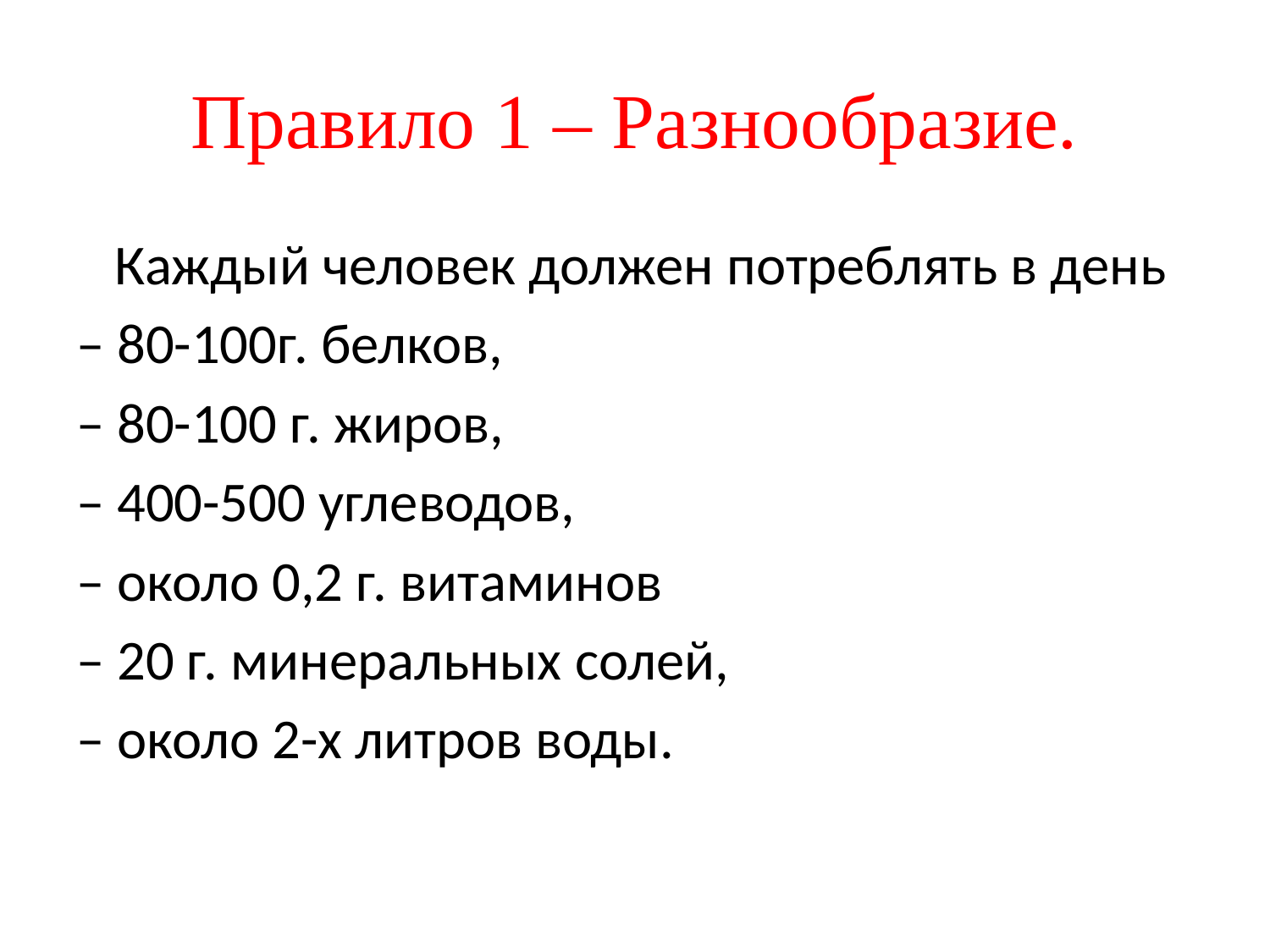

# Правило 1 – Разнообразие.
   Каждый человек должен потреблять в день
– 80-100г. белков,
– 80-100 г. жиров,
– 400-500 углеводов,
– около 0,2 г. витаминов
– 20 г. минеральных солей,
– около 2-х литров воды.